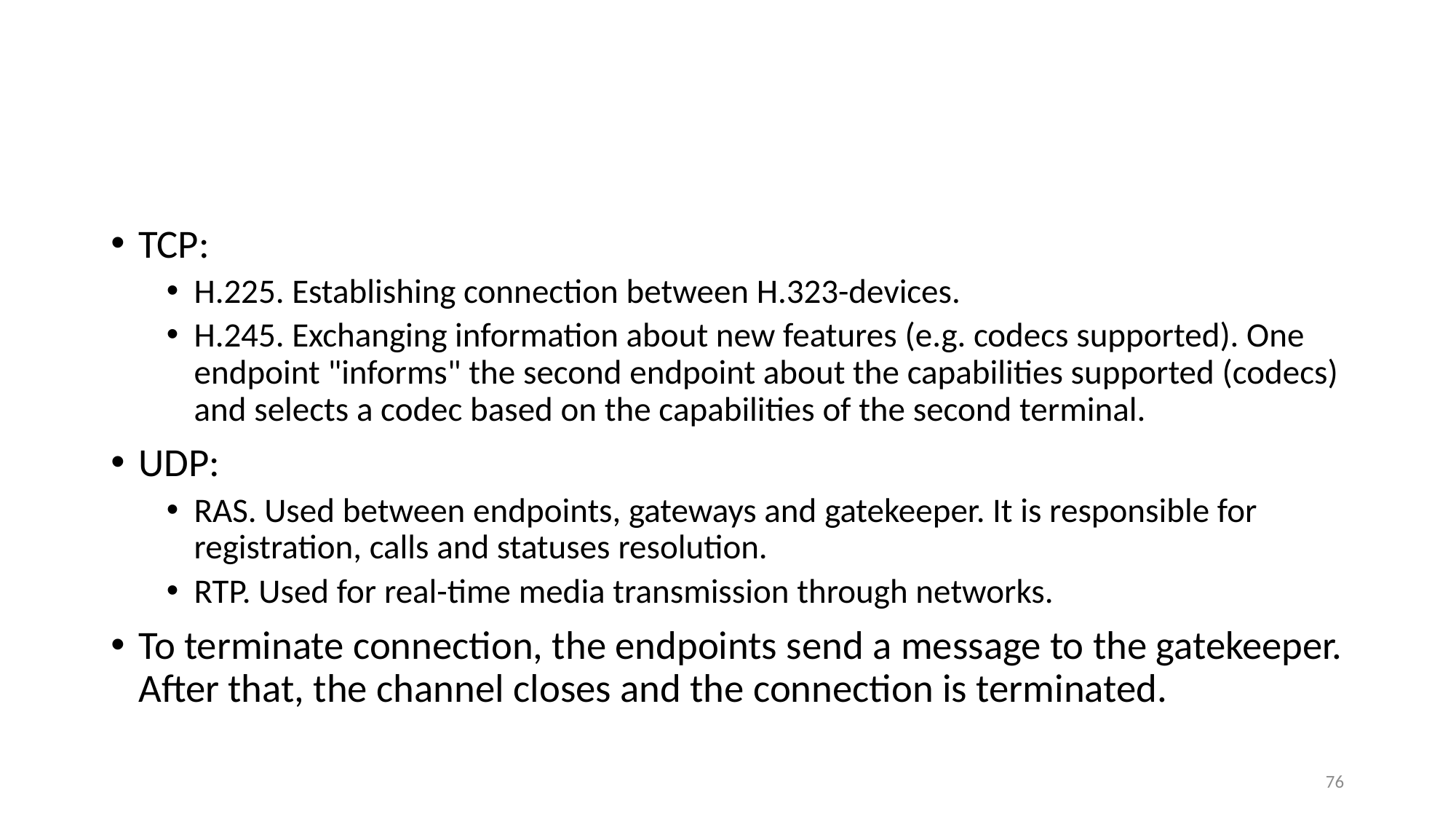

#
TCP:
H.225. Establishing connection between H.323-devices.
H.245. Exchanging information about new features (e.g. codecs supported). One endpoint "informs" the second endpoint about the capabilities supported (codecs) and selects a codec based on the capabilities of the second terminal.
UDP:
RAS. Used between endpoints, gateways and gatekeeper. It is responsible for registration, calls and statuses resolution.
RTP. Used for real-time media transmission through networks.
To terminate connection, the endpoints send a message to the gatekeeper. After that, the channel closes and the connection is terminated.
76